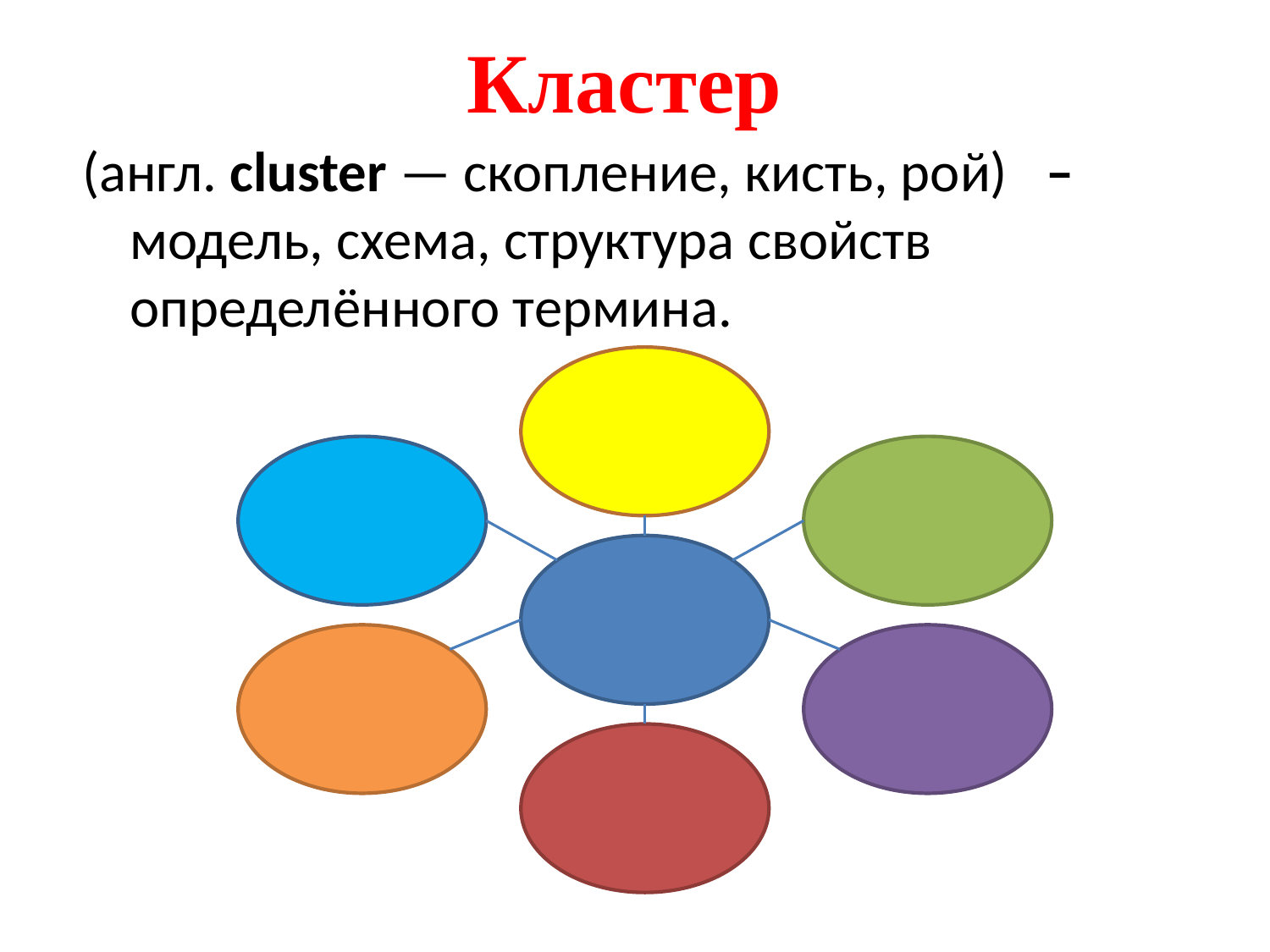

# Кластер
(англ. cluster — скопление, кисть, рой)   – модель, схема, структура свойств определённого термина.